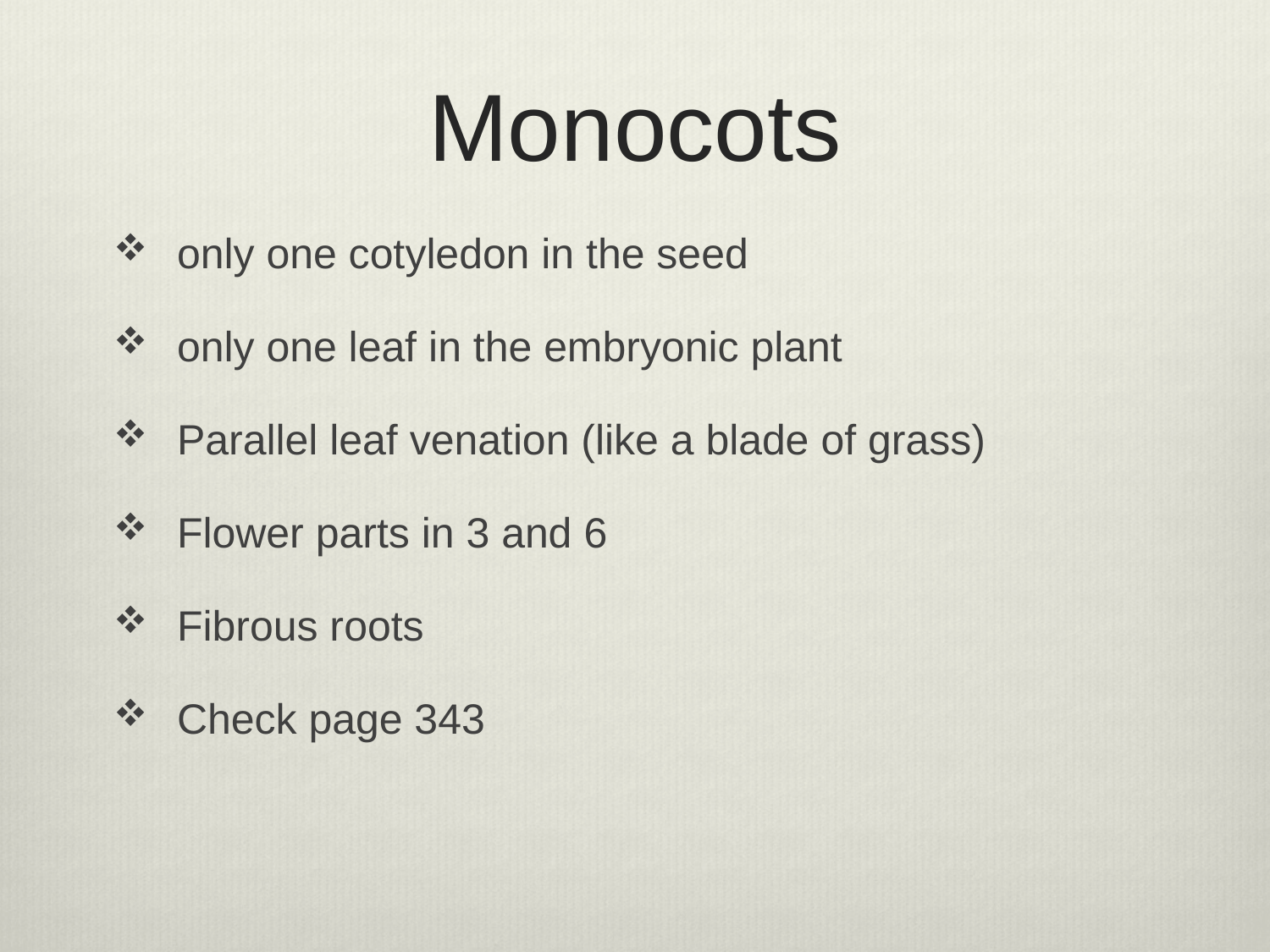

# Monocots
only one cotyledon in the seed
only one leaf in the embryonic plant
Parallel leaf venation (like a blade of grass)
Flower parts in 3 and 6
Fibrous roots
Check page 343